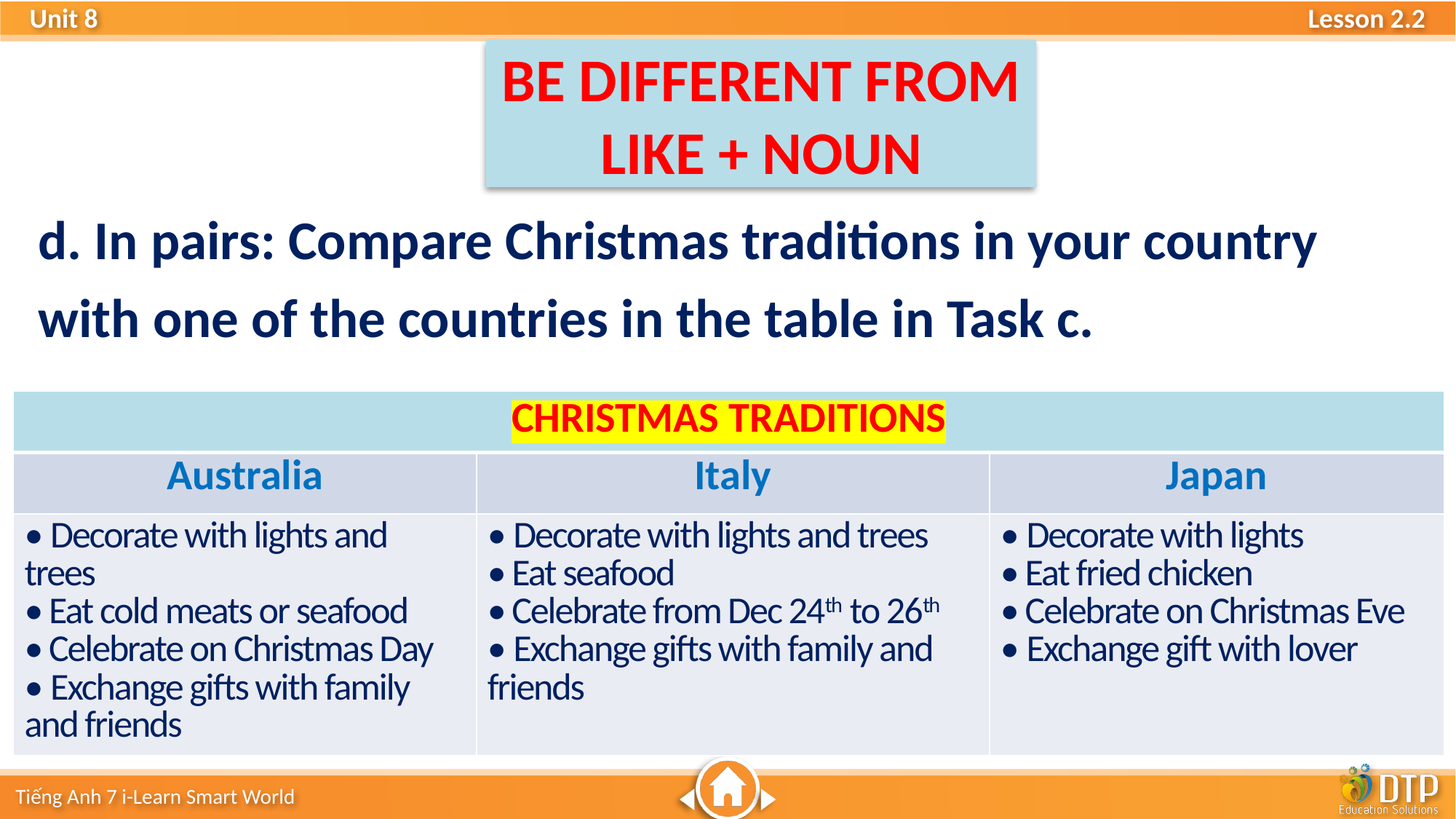

BE DIFFERENT FROM
LIKE + NOUN
d. In pairs: Compare Christmas traditions in your country
with one of the countries in the table in Task c.
| CHRISTMAS TRADITIONS |  |  |
| --- | --- | --- |
| Australia | Italy | Japan |
| • Decorate with lights and trees • Eat cold meats or seafood • Celebrate on Christmas Day • Exchange gifts with family and friends | • Decorate with lights and trees • Eat seafood • Celebrate from Dec 24th to 26th • Exchange gifts with family and friends | • Decorate with lights • Eat fried chicken • Celebrate on Christmas Eve • Exchange gift with lover |